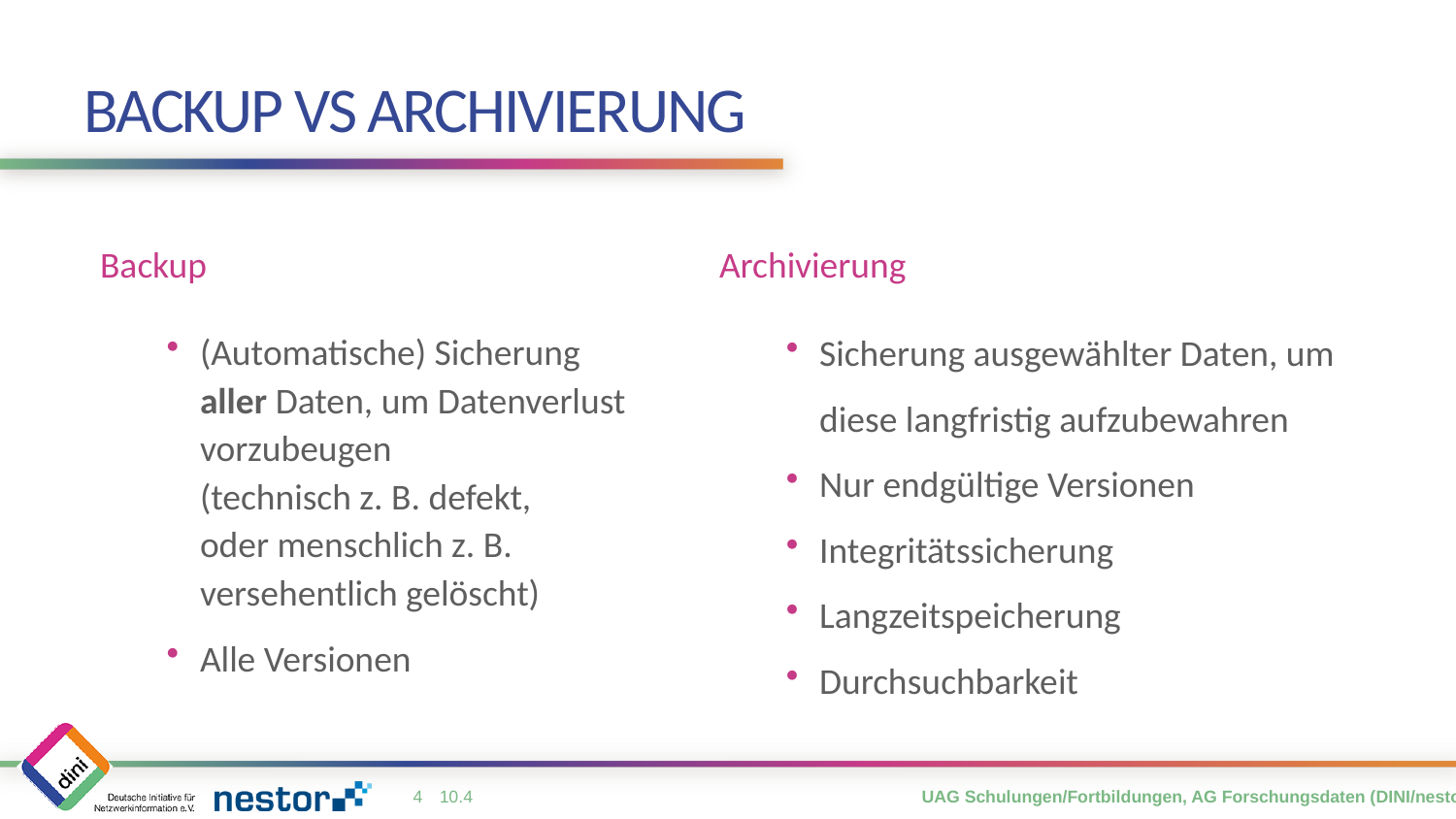

# Backup vs Archivierung
Backup
Archivierung
Sicherung ausgewählter Daten, um diese langfristig aufzubewahren
Nur endgültige Versionen
Integritätssicherung
Langzeitspeicherung
Durchsuchbarkeit

(Automatische) Sicherung aller Daten, um Datenverlust vorzubeugen
(technisch z. B. defekt,
oder menschlich z. B. versehentlich gelöscht)
Alle Versionen
4
10.4